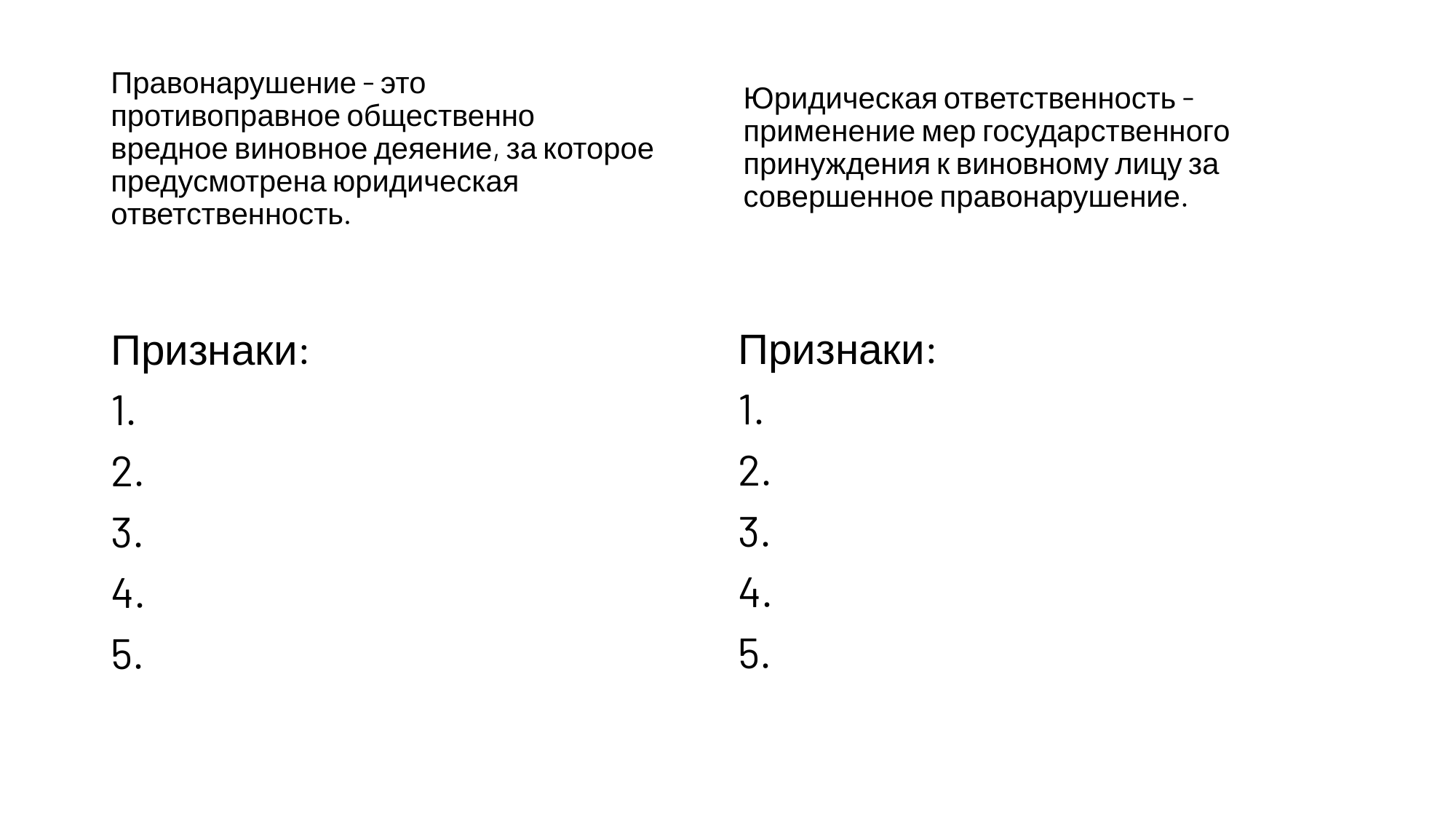

Юридическая ответственность - применение мер государственного принуждения к виновному лицу за совершенное правонарушение.
# Правонарушение - это противоправное общественно вредное виновное деяение, за которое предусмотрена юридическая ответственность.

Признаки:
1.
2.
3.
4.
5.

Признаки:
1.
2.
3.
4.
5.